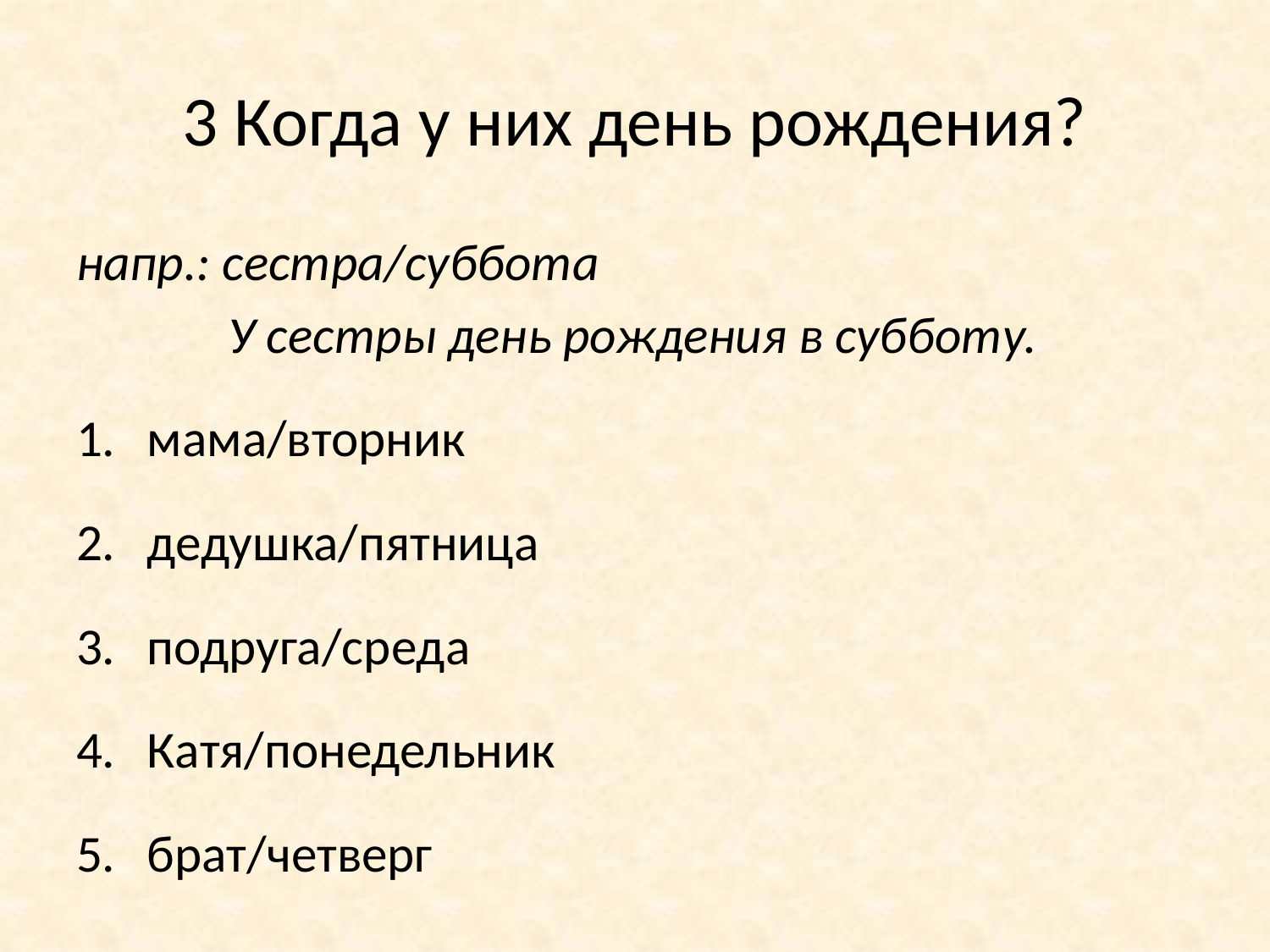

# 3 Когда у них день рождения?
напр.: сестра/суббота
	   У сестры день рождения в субботу.
мама/вторник
дедушка/пятница
подруга/среда
Катя/понедельник
брат/четверг